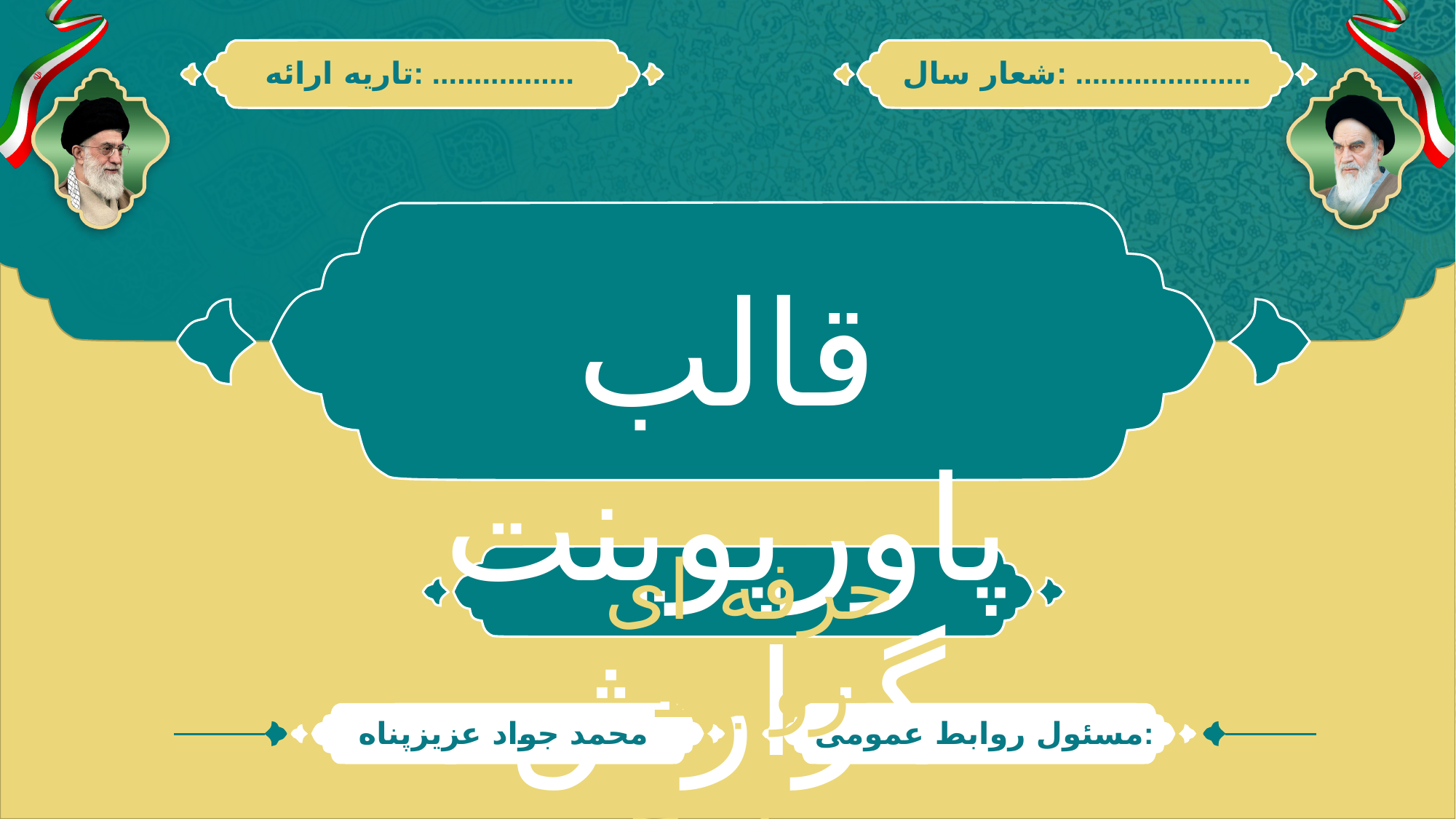

تاریه ارائه: .................
شعار سال: .....................
قالب پاورپوینت گزارش عملکرد
حرفه ای روابط عمومی
محمد جواد عزیزپناه
مسئول روابط عمومی: